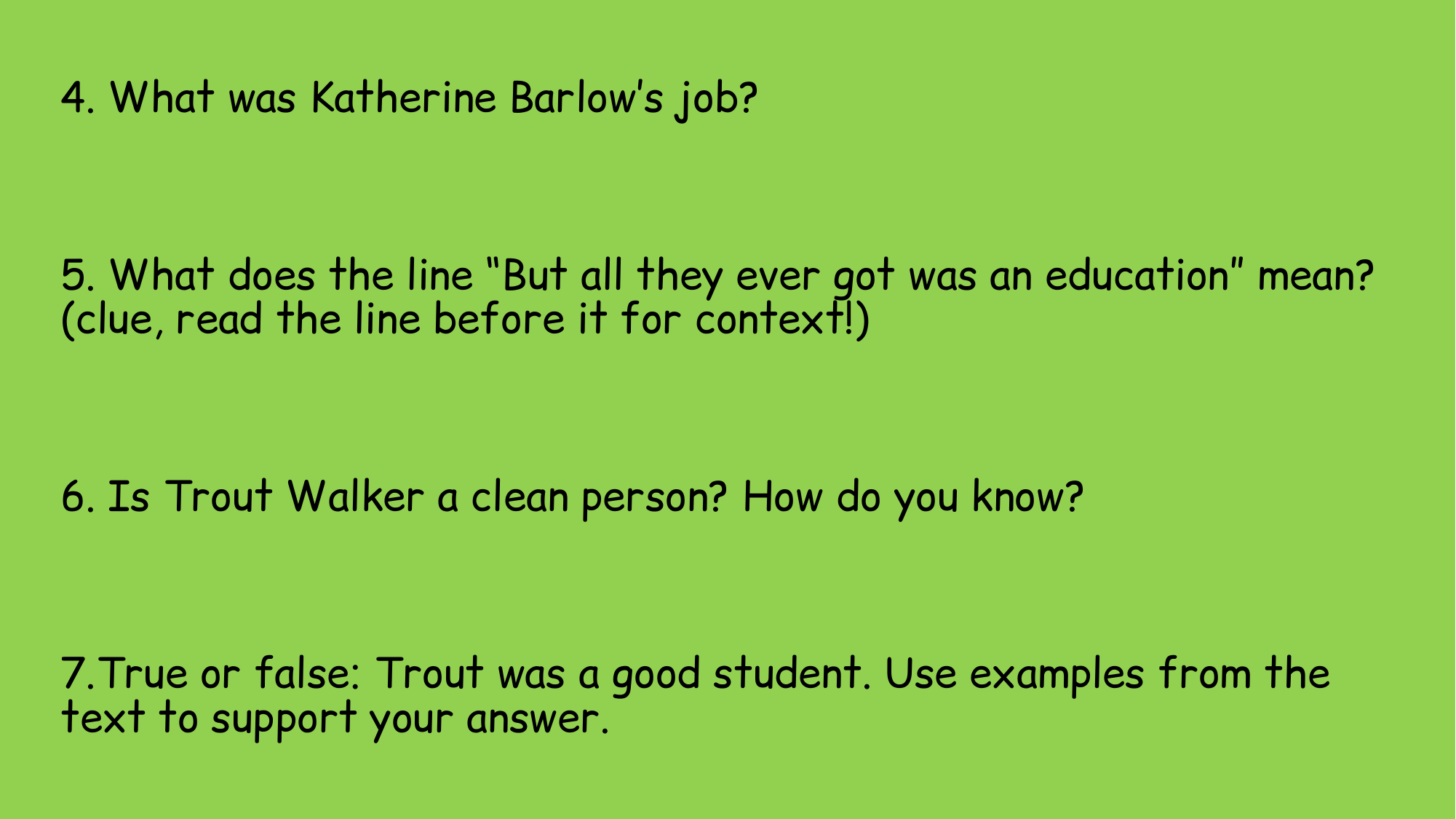

4. What was Katherine Barlow’s job?

5. What does the line “But all they ever got was an education” mean? (clue, read the line before it for context!)

6. Is Trout Walker a clean person? How do you know?

7.True or false: Trout was a good student. Use examples from the text to support your answer.